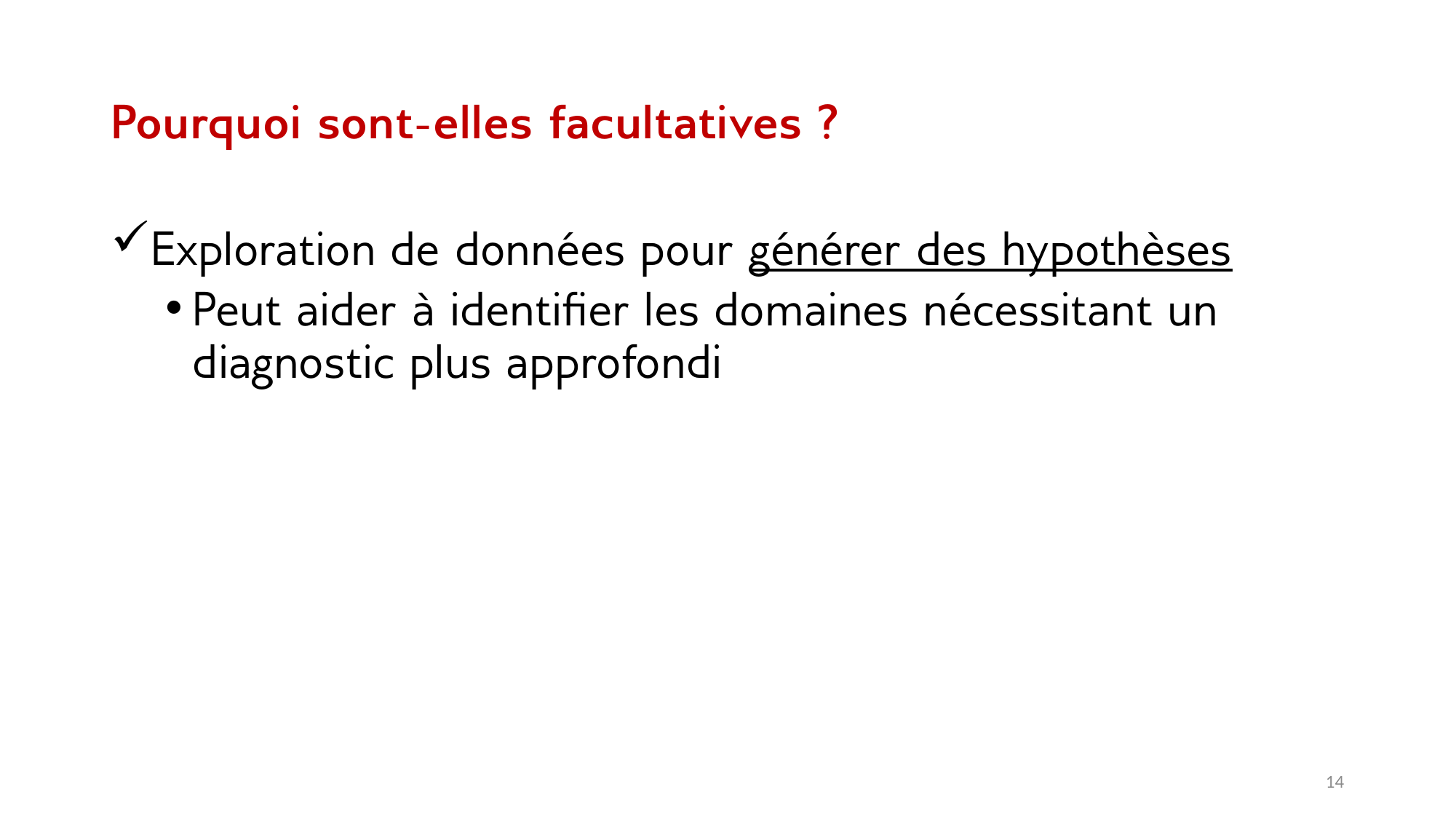

# Pourquoi sont-elles facultatives ?
Exploration de données pour générer des hypothèses
Peut aider à identifier les domaines nécessitant un diagnostic plus approfondi
14